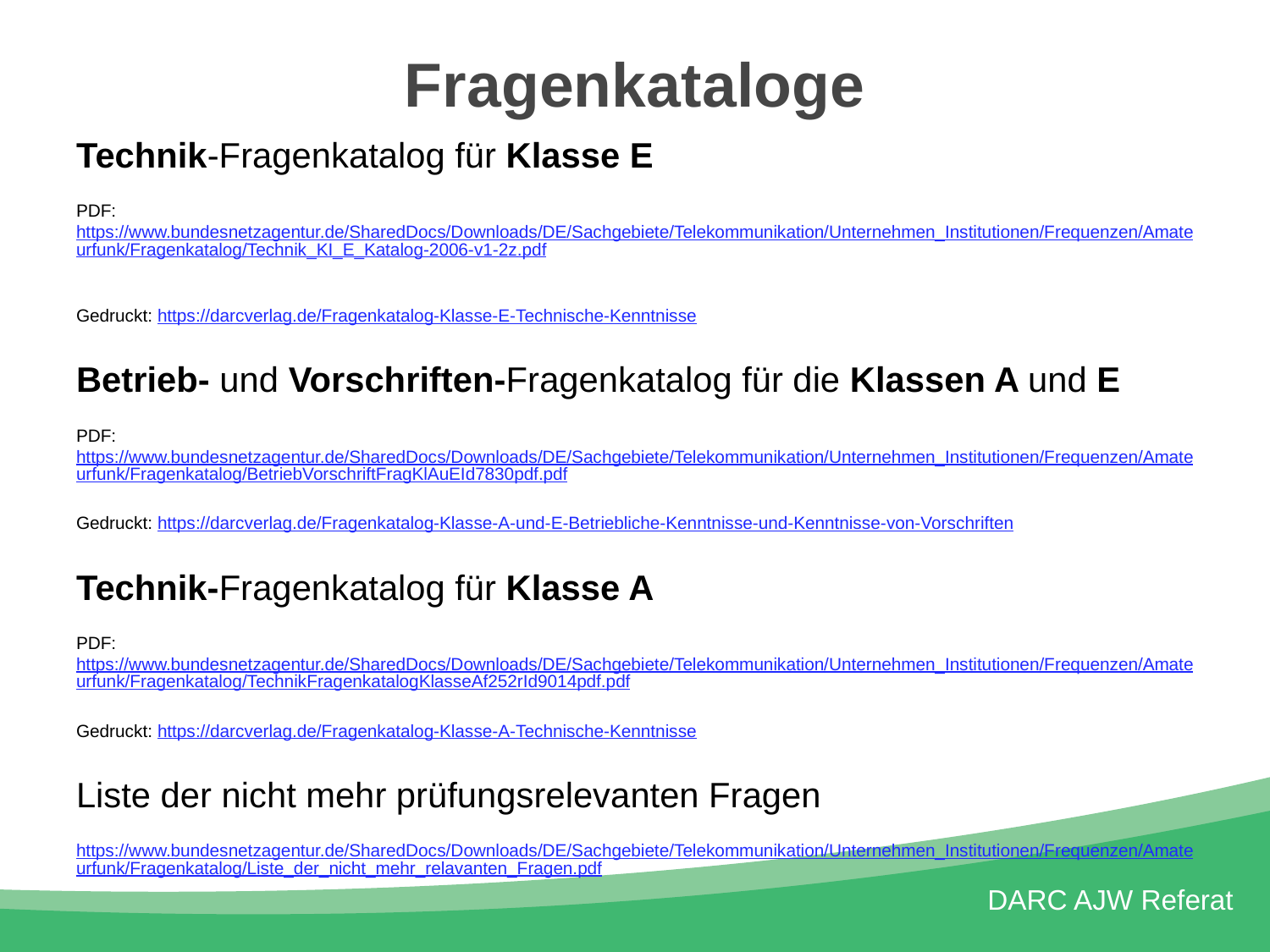

# Fragenkataloge
Technik-Fragenkatalog für Klasse E
PDF: https://www.bundesnetzagentur.de/SharedDocs/Downloads/DE/Sachgebiete/Telekommunikation/Unternehmen_Institutionen/Frequenzen/Amateurfunk/Fragenkatalog/Technik_KI_E_Katalog-2006-v1-2z.pdf
Gedruckt: https://darcverlag.de/Fragenkatalog-Klasse-E-Technische-Kenntnisse

Betrieb- und Vorschriften-Fragenkatalog für die Klassen A und E
PDF: https://www.bundesnetzagentur.de/SharedDocs/Downloads/DE/Sachgebiete/Telekommunikation/Unternehmen_Institutionen/Frequenzen/Amateurfunk/Fragenkatalog/BetriebVorschriftFragKlAuEId7830pdf.pdf

Gedruckt: https://darcverlag.de/Fragenkatalog-Klasse-A-und-E-Betriebliche-Kenntnisse-und-Kenntnisse-von-Vorschriften

Technik-Fragenkatalog für Klasse A
PDF: https://www.bundesnetzagentur.de/SharedDocs/Downloads/DE/Sachgebiete/Telekommunikation/Unternehmen_Institutionen/Frequenzen/Amateurfunk/Fragenkatalog/TechnikFragenkatalogKlasseAf252rId9014pdf.pdf

Gedruckt: https://darcverlag.de/Fragenkatalog-Klasse-A-Technische-Kenntnisse

Liste der nicht mehr prüfungsrelevanten Fragen
https://www.bundesnetzagentur.de/SharedDocs/Downloads/DE/Sachgebiete/Telekommunikation/Unternehmen_Institutionen/Frequenzen/Amateurfunk/Fragenkatalog/Liste_der_nicht_mehr_relavanten_Fragen.pdf